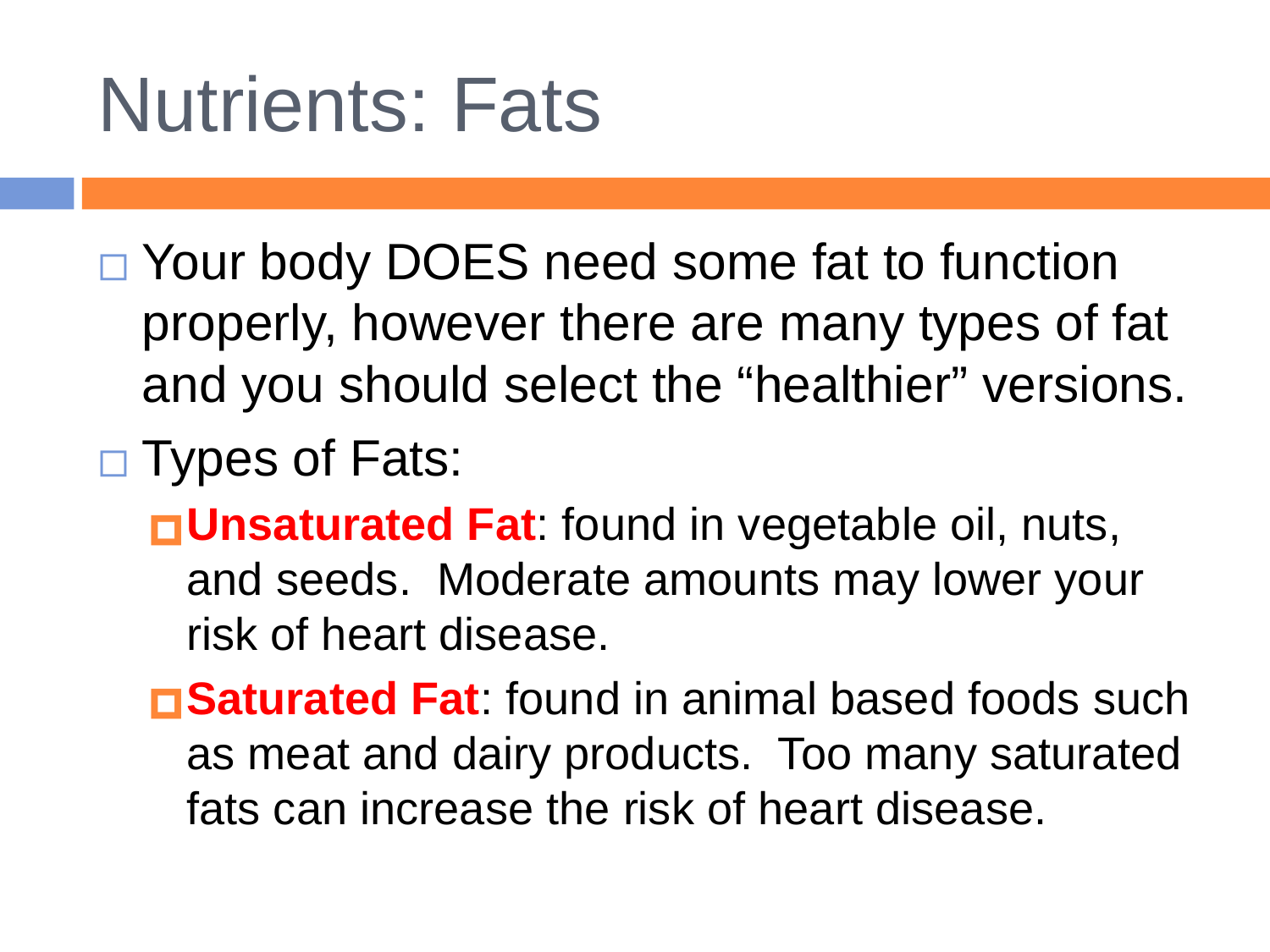

# Nutrients: Fats
Your body DOES need some fat to function properly, however there are many types of fat and you should select the “healthier” versions.
Types of Fats:
Unsaturated Fat: found in vegetable oil, nuts, and seeds.  Moderate amounts may lower your risk of heart disease.
Saturated Fat: found in animal based foods such as meat and dairy products.  Too many saturated fats can increase the risk of heart disease.